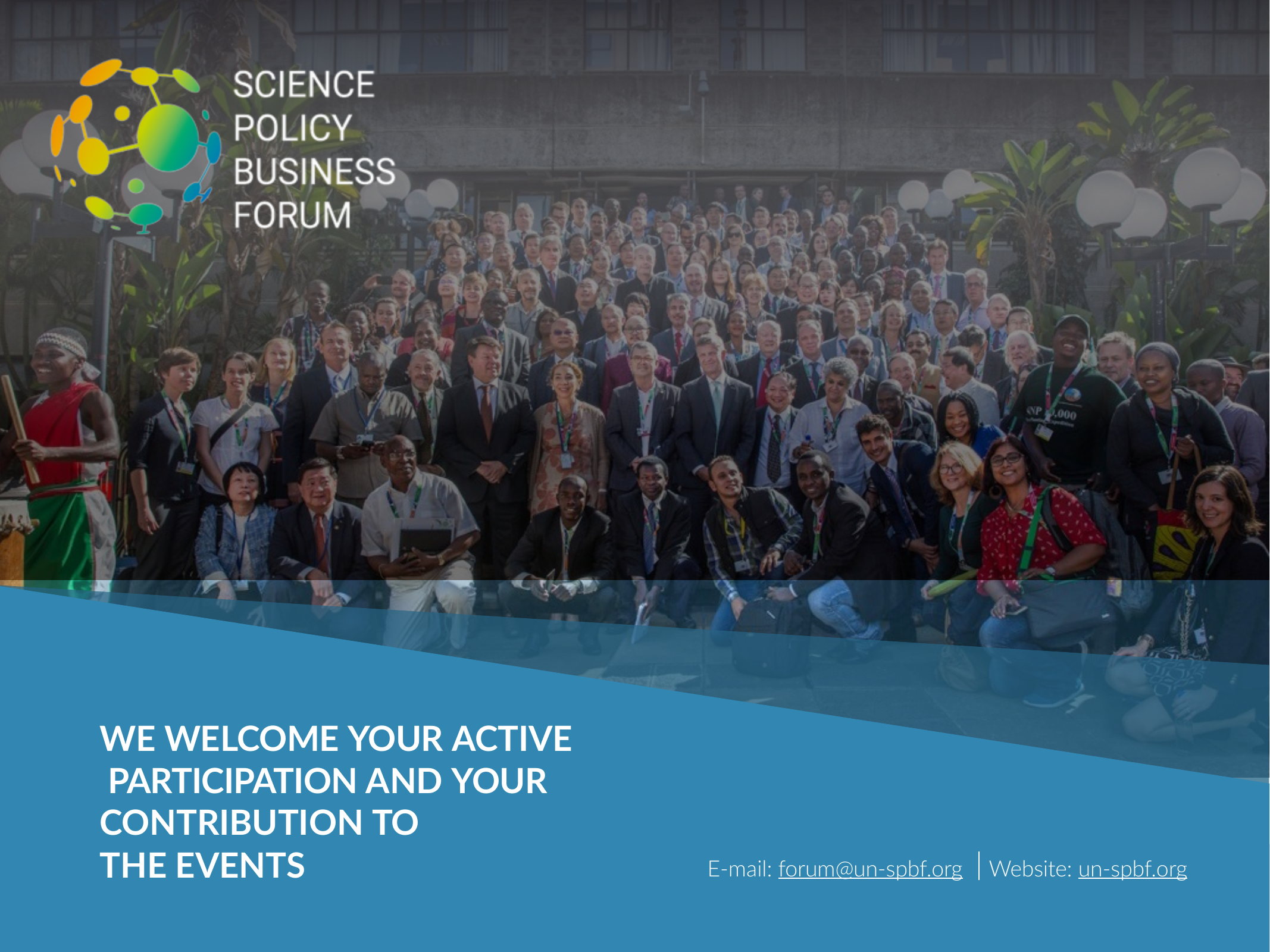

WE WELCOME YOUR ACTIVE  PARTICIPATION AND YOUR  CONTRIBUTION TO
THE EVENTS

E-mail: forum@un-spbf.org
Website: un-spbf.org